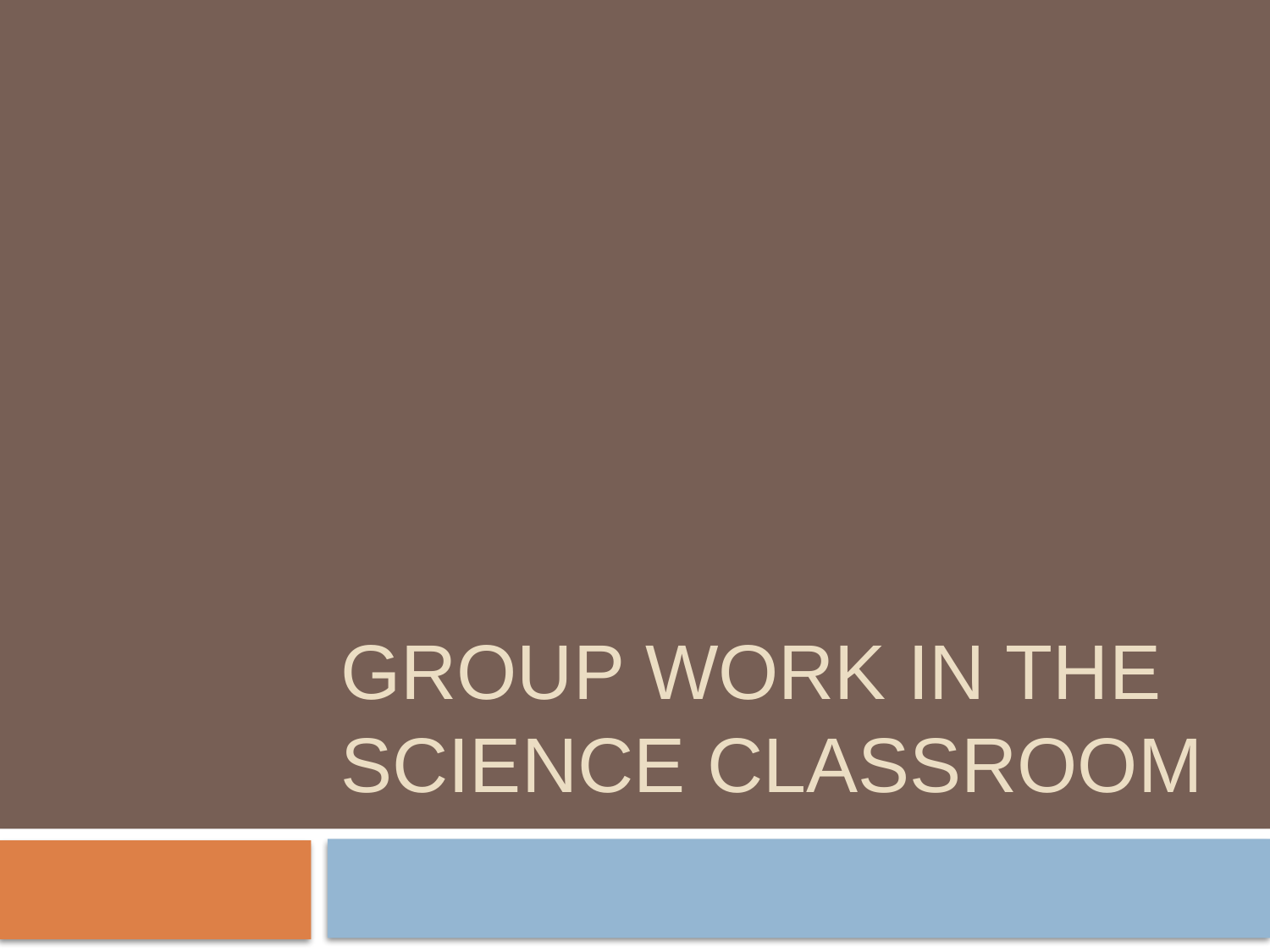

# Group Work in the Science Classroom